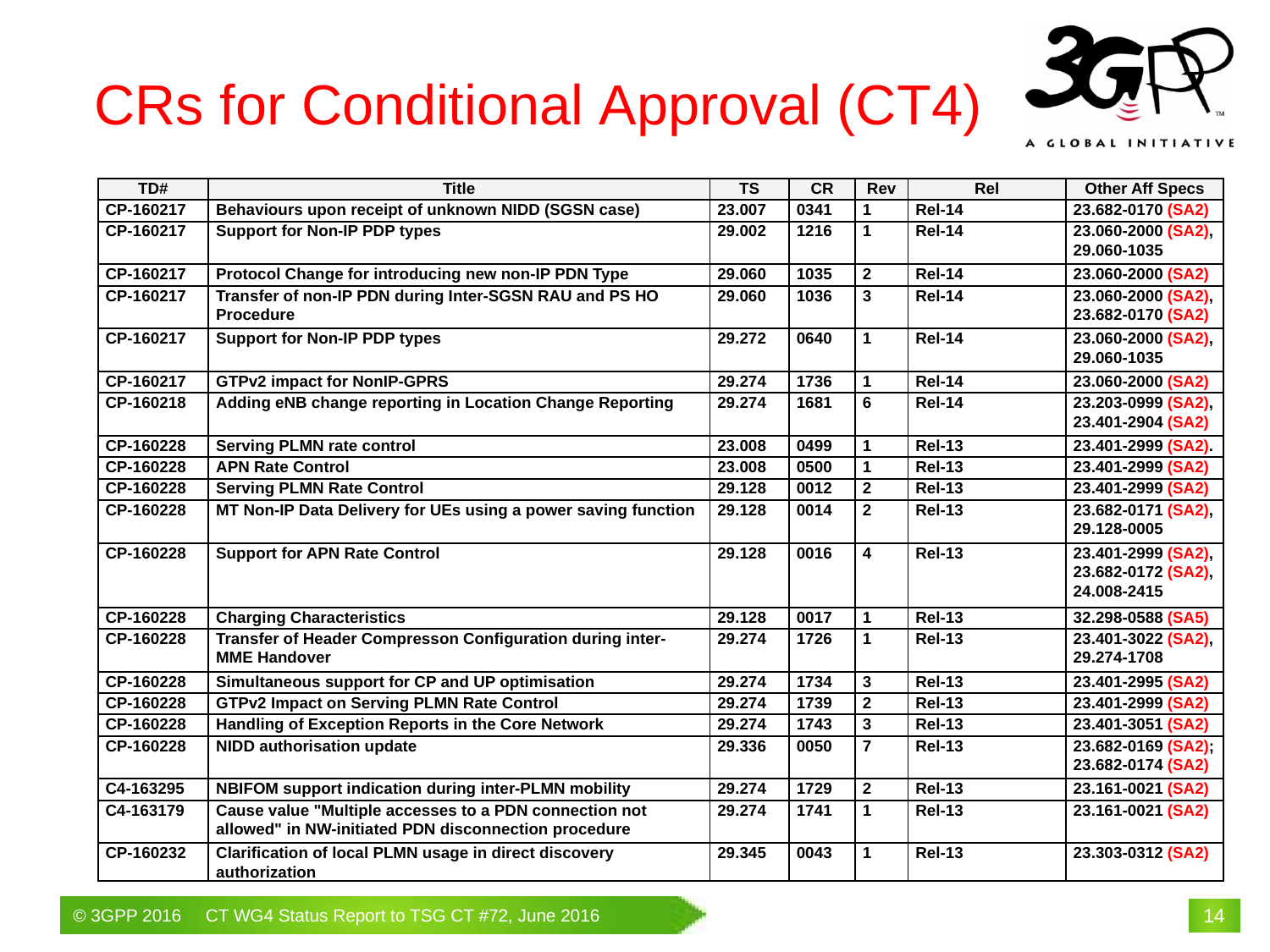

# CRs for Conditional Approval (CT4)
| TD# | Title | TS | CR | Rev | Rel | Other Aff Specs |
| --- | --- | --- | --- | --- | --- | --- |
| CP-160217 | Behaviours upon receipt of unknown NIDD (SGSN case) | 23.007 | 0341 | 1 | Rel-14 | 23.682-0170 (SA2) |
| CP-160217 | Support for Non-IP PDP types | 29.002 | 1216 | 1 | Rel-14 | 23.060-2000 (SA2), 29.060-1035 |
| CP-160217 | Protocol Change for introducing new non-IP PDN Type | 29.060 | 1035 | 2 | Rel-14 | 23.060-2000 (SA2) |
| CP-160217 | Transfer of non-IP PDN during Inter-SGSN RAU and PS HO Procedure | 29.060 | 1036 | 3 | Rel-14 | 23.060-2000 (SA2), 23.682-0170 (SA2) |
| CP-160217 | Support for Non-IP PDP types | 29.272 | 0640 | 1 | Rel-14 | 23.060-2000 (SA2), 29.060-1035 |
| CP-160217 | GTPv2 impact for NonIP-GPRS | 29.274 | 1736 | 1 | Rel-14 | 23.060-2000 (SA2) |
| CP-160218 | Adding eNB change reporting in Location Change Reporting | 29.274 | 1681 | 6 | Rel-14 | 23.203-0999 (SA2), 23.401-2904 (SA2) |
| CP-160228 | Serving PLMN rate control | 23.008 | 0499 | 1 | Rel-13 | 23.401-2999 (SA2). |
| CP-160228 | APN Rate Control | 23.008 | 0500 | 1 | Rel-13 | 23.401-2999 (SA2) |
| CP-160228 | Serving PLMN Rate Control | 29.128 | 0012 | 2 | Rel-13 | 23.401-2999 (SA2) |
| CP-160228 | MT Non-IP Data Delivery for UEs using a power saving function | 29.128 | 0014 | 2 | Rel-13 | 23.682-0171 (SA2), 29.128-0005 |
| CP-160228 | Support for APN Rate Control | 29.128 | 0016 | 4 | Rel-13 | 23.401-2999 (SA2), 23.682-0172 (SA2), 24.008-2415 |
| CP-160228 | Charging Characteristics | 29.128 | 0017 | 1 | Rel-13 | 32.298-0588 (SA5) |
| CP-160228 | Transfer of Header Compresson Configuration during inter-MME Handover | 29.274 | 1726 | 1 | Rel-13 | 23.401-3022 (SA2), 29.274-1708 |
| CP-160228 | Simultaneous support for CP and UP optimisation | 29.274 | 1734 | 3 | Rel-13 | 23.401-2995 (SA2) |
| CP-160228 | GTPv2 Impact on Serving PLMN Rate Control | 29.274 | 1739 | 2 | Rel-13 | 23.401-2999 (SA2) |
| CP-160228 | Handling of Exception Reports in the Core Network | 29.274 | 1743 | 3 | Rel-13 | 23.401-3051 (SA2) |
| CP-160228 | NIDD authorisation update | 29.336 | 0050 | 7 | Rel-13 | 23.682-0169 (SA2); 23.682-0174 (SA2) |
| C4-163295 | NBIFOM support indication during inter-PLMN mobility | 29.274 | 1729 | 2 | Rel-13 | 23.161-0021 (SA2) |
| C4-163179 | Cause value "Multiple accesses to a PDN connection not allowed" in NW-initiated PDN disconnection procedure | 29.274 | 1741 | 1 | Rel-13 | 23.161-0021 (SA2) |
| CP-160232 | Clarification of local PLMN usage in direct discovery authorization | 29.345 | 0043 | 1 | Rel-13 | 23.303-0312 (SA2) |